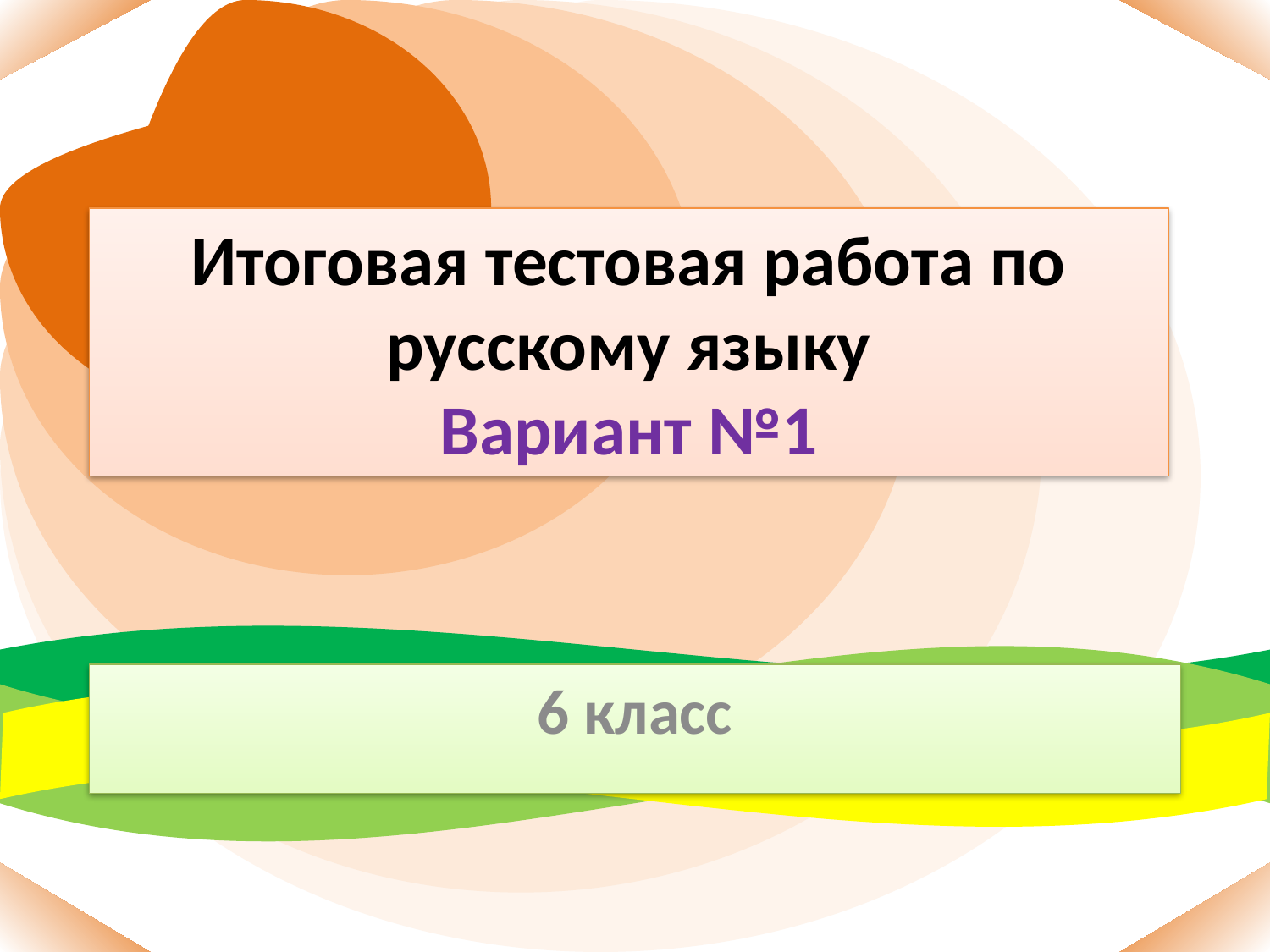

# Итоговая тестовая работа по русскому языку Вариант №1

6 класс